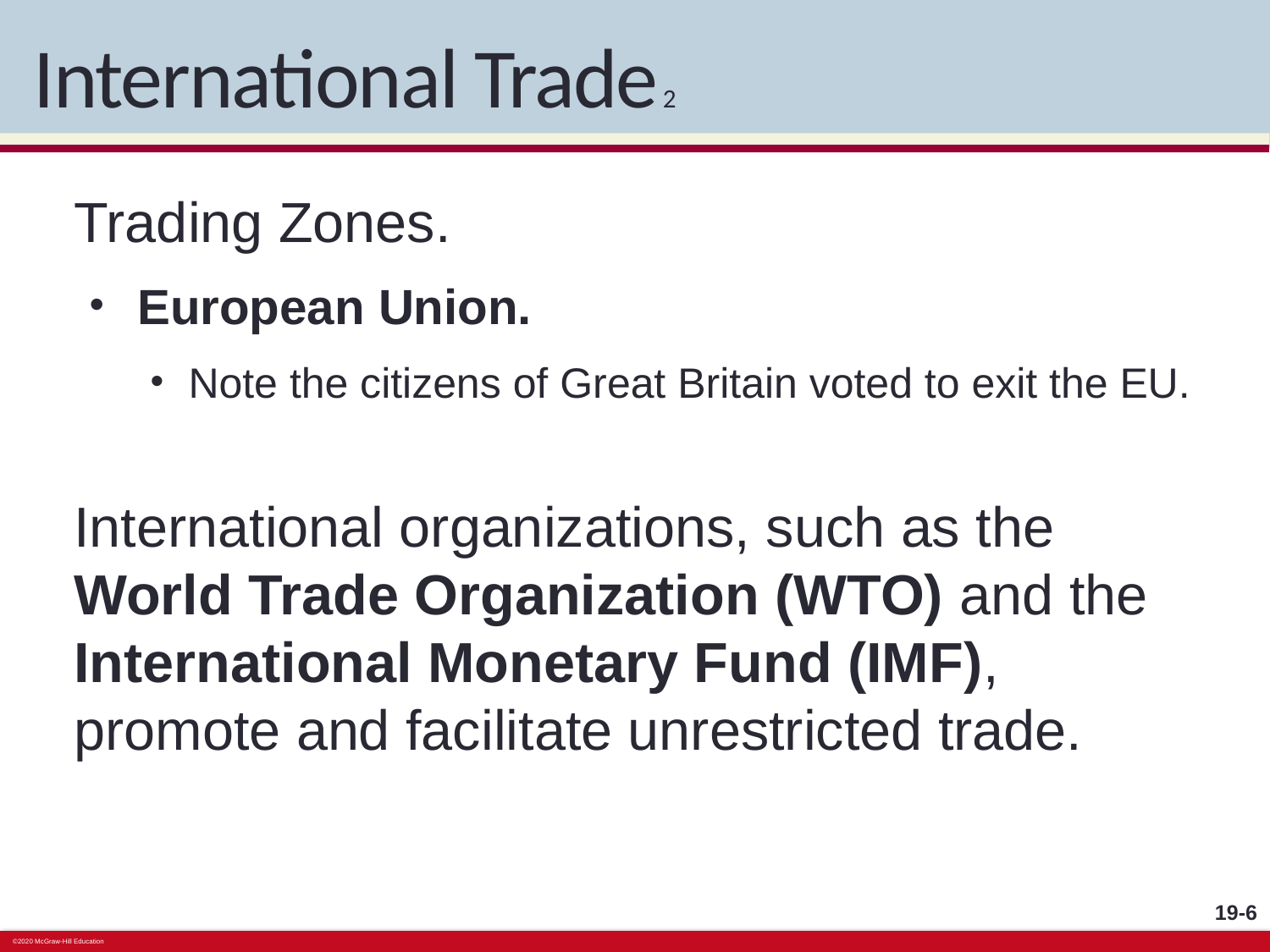

# International Trade 2
Trading Zones.
European Union.
Note the citizens of Great Britain voted to exit the EU.
International organizations, such as the World Trade Organization (WTO) and the International Monetary Fund (IMF), promote and facilitate unrestricted trade.